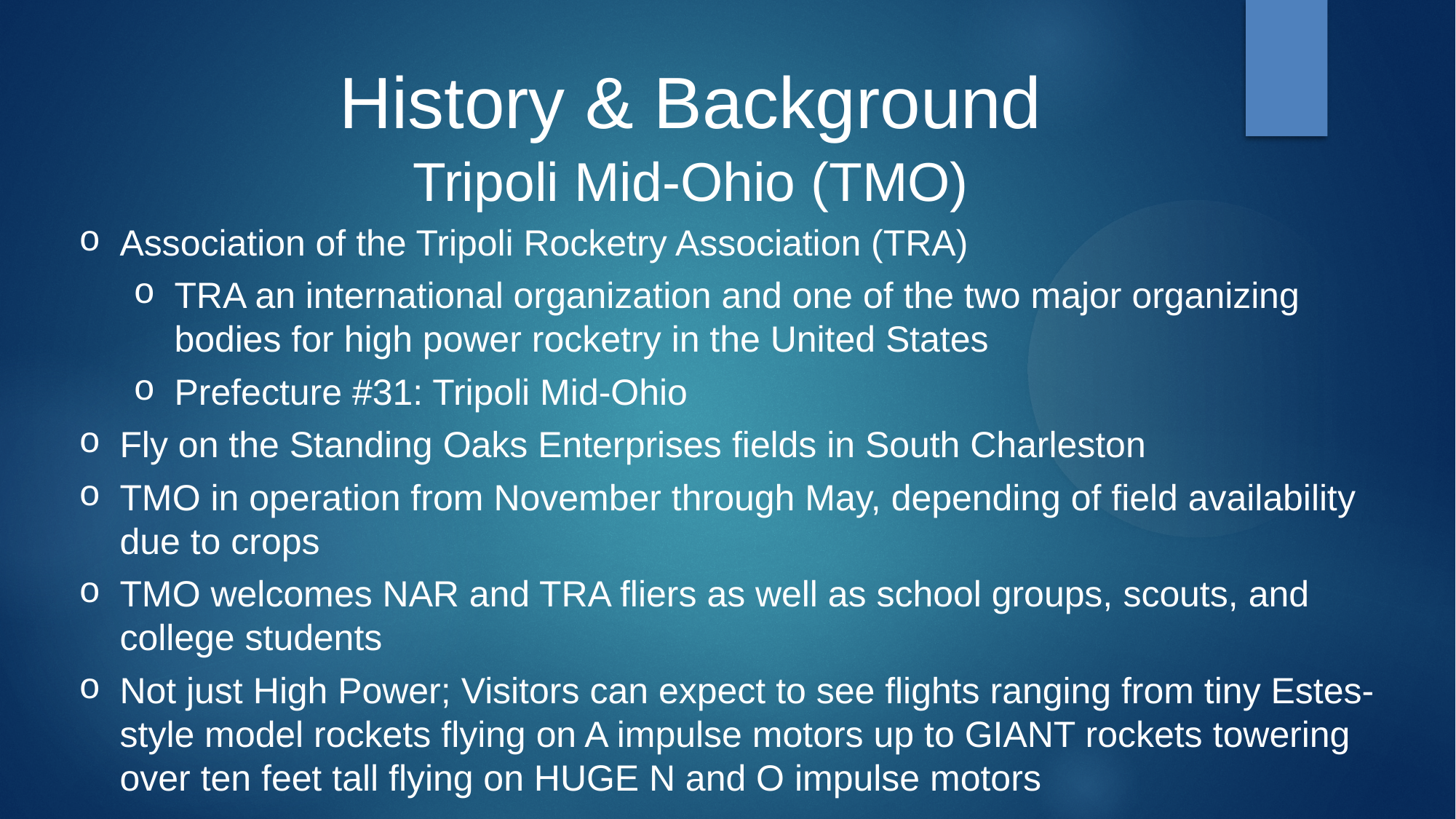

History & Background
Tripoli Mid-Ohio (TMO)
Association of the Tripoli Rocketry Association (TRA)
TRA an international organization and one of the two major organizing bodies for high power rocketry in the United States
Prefecture #31: Tripoli Mid-Ohio
Fly on the Standing Oaks Enterprises fields in South Charleston
TMO in operation from November through May, depending of field availability due to crops
TMO welcomes NAR and TRA fliers as well as school groups, scouts, and college students
Not just High Power; Visitors can expect to see flights ranging from tiny Estes-style model rockets flying on A impulse motors up to GIANT rockets towering over ten feet tall flying on HUGE N and O impulse motors

http://www.tripolimidohio31.com/